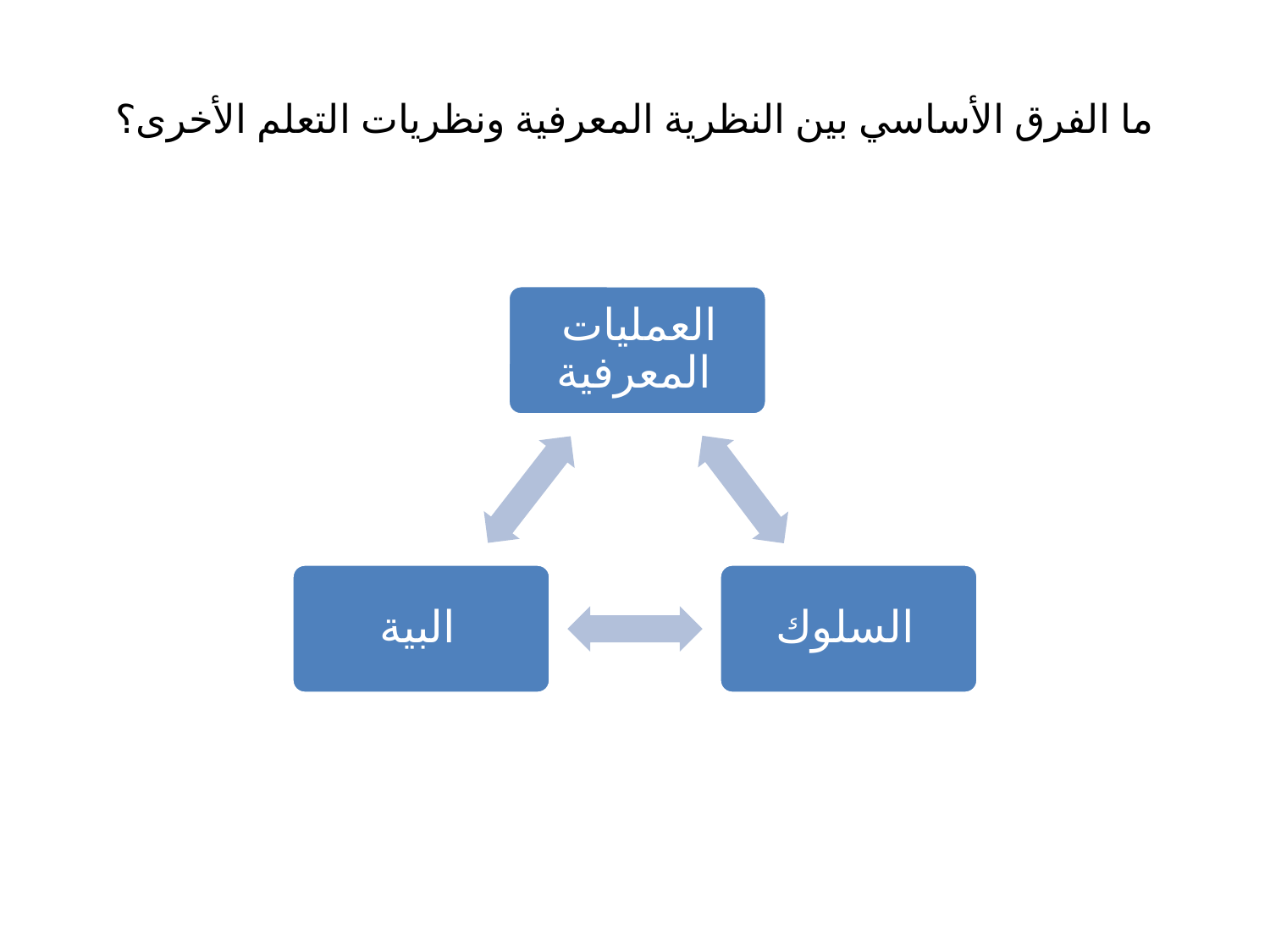

# ما الفرق الأساسي بين النظرية المعرفية ونظريات التعلم الأخرى؟
العمليات المعرفية

السلوك

البية